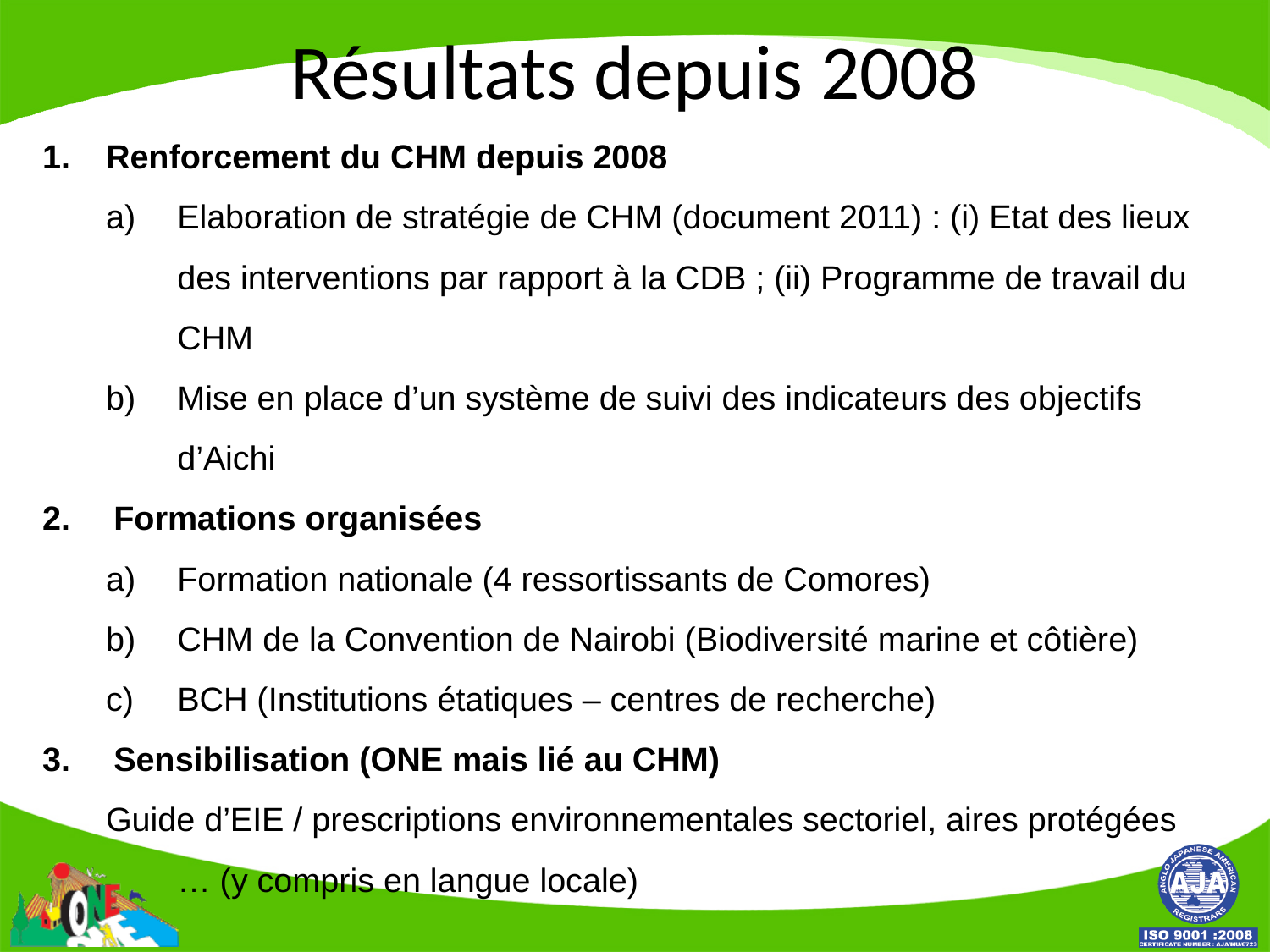

# Résultats depuis 2008
Renforcement du CHM depuis 2008
Elaboration de stratégie de CHM (document 2011) : (i) Etat des lieux des interventions par rapport à la CDB ; (ii) Programme de travail du CHM
Mise en place d’un système de suivi des indicateurs des objectifs d’Aichi
Formations organisées
Formation nationale (4 ressortissants de Comores)
CHM de la Convention de Nairobi (Biodiversité marine et côtière)
BCH (Institutions étatiques – centres de recherche)
Sensibilisation (ONE mais lié au CHM)
Guide d’EIE / prescriptions environnementales sectoriel, aires protégées … (y compris en langue locale)